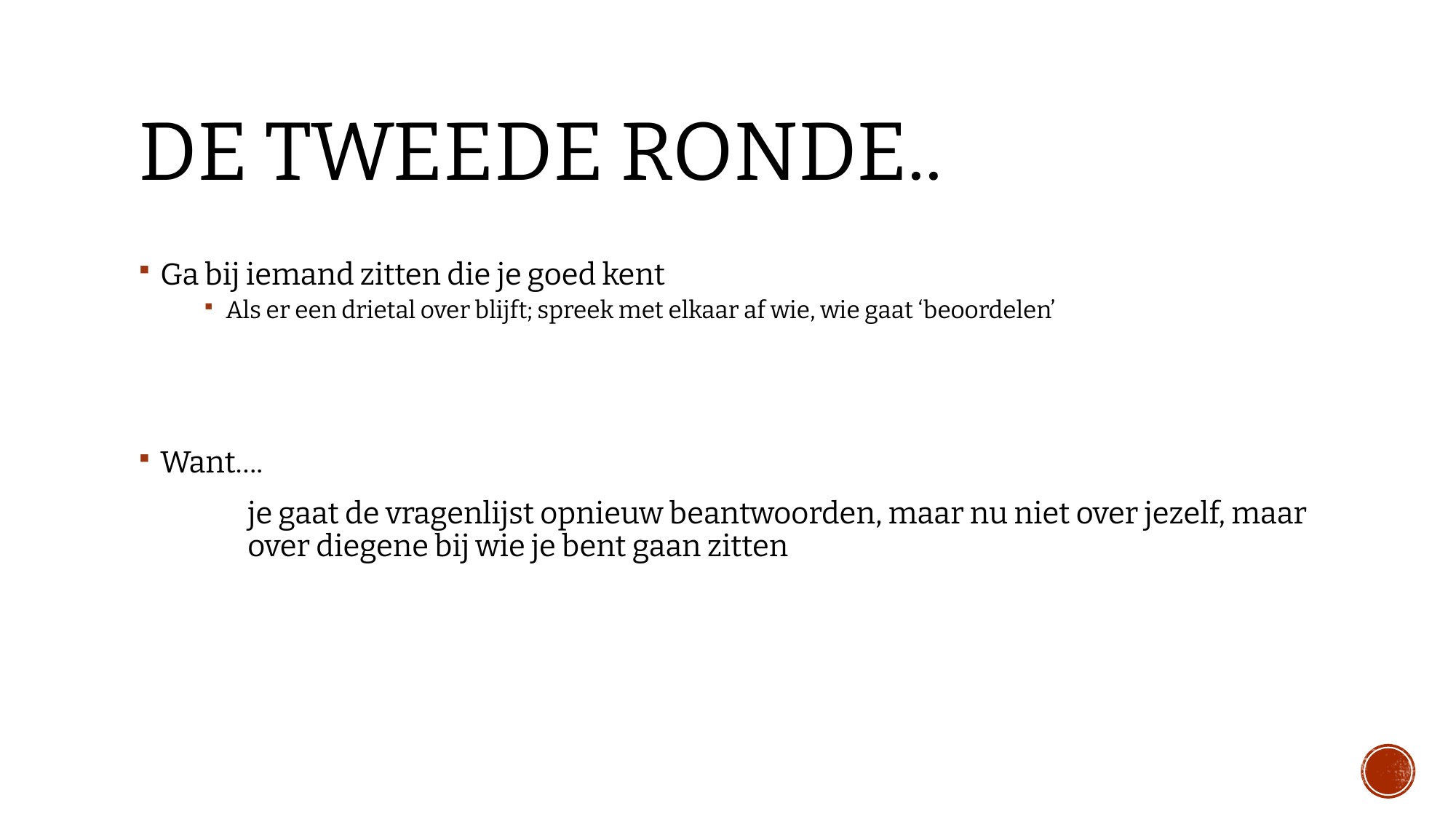

# De tweede ronde..
Ga bij iemand zitten die je goed kent
Als er een drietal over blijft; spreek met elkaar af wie, wie gaat ‘beoordelen’

Want….
	je gaat de vragenlijst opnieuw beantwoorden, maar nu niet over jezelf, maar 	over diegene bij wie je bent gaan zitten